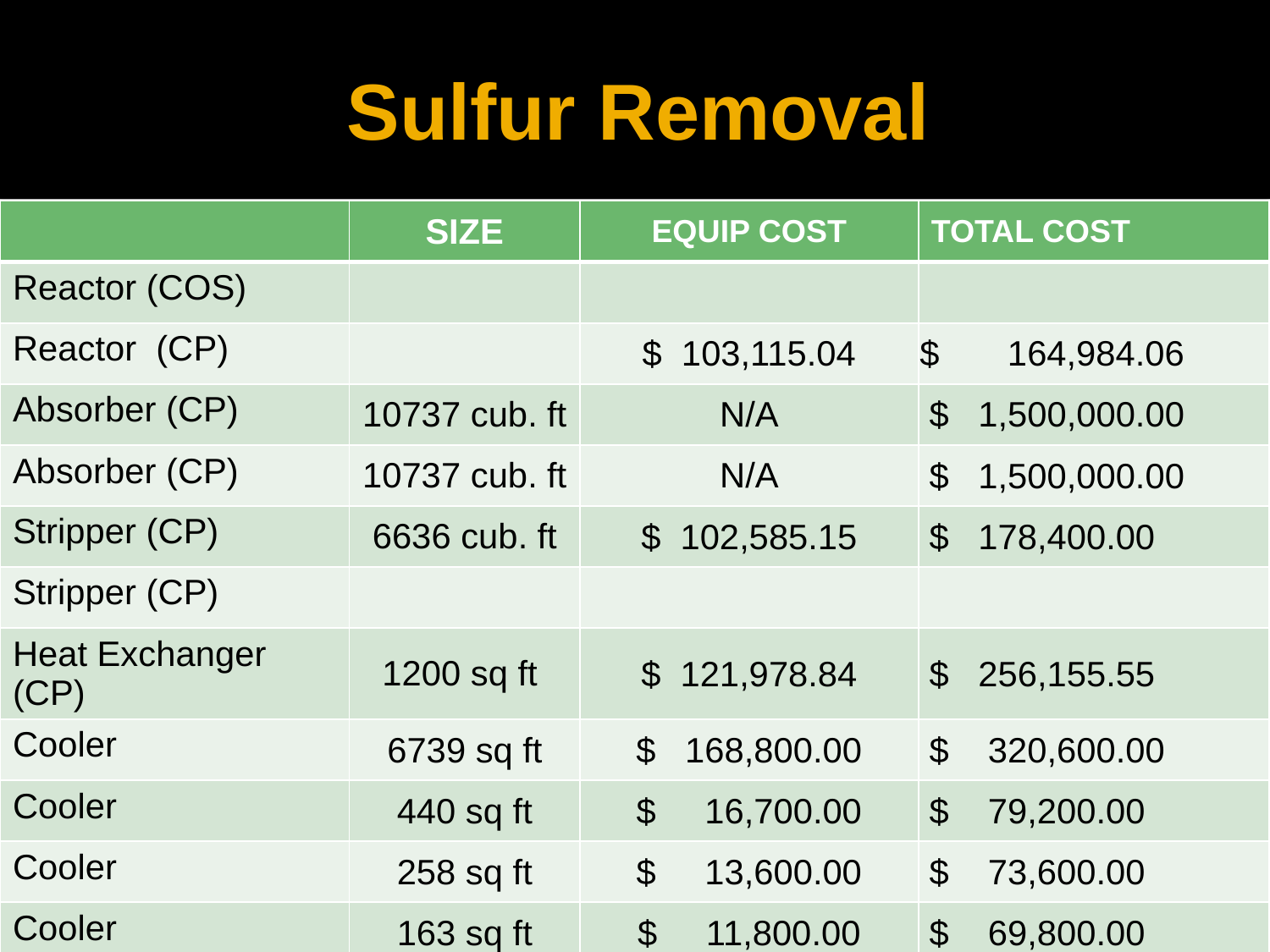

# Sulfur Removal
|  | SIZE | EQUIP COST | TOTAL COST |
| --- | --- | --- | --- |
| Reactor (COS) |  |  |  |
| Reactor (CP) |  | $ 103,115.04 | $ 164,984.06 |
| Absorber (CP) | 10737 cub. ft | N/A | $ 1,500,000.00 |
| Absorber (CP) | 10737 cub. ft | N/A | $ 1,500,000.00 |
| Stripper (CP) | 6636 cub. ft | $ 102,585.15 | $ 178,400.00 |
| Stripper (CP) |  |  |  |
| Heat Exchanger (CP) | 1200 sq ft | $ 121,978.84 | $ 256,155.55 |
| Cooler | 6739 sq ft | $ 168,800.00 | $ 320,600.00 |
| Cooler | 440 sq ft | $ 16,700.00 | $ 79,200.00 |
| Cooler | 258 sq ft | $ 13,600.00 | $ 73,600.00 |
| Cooler | 163 sq ft | $ 11,800.00 | $ 69,800.00 |